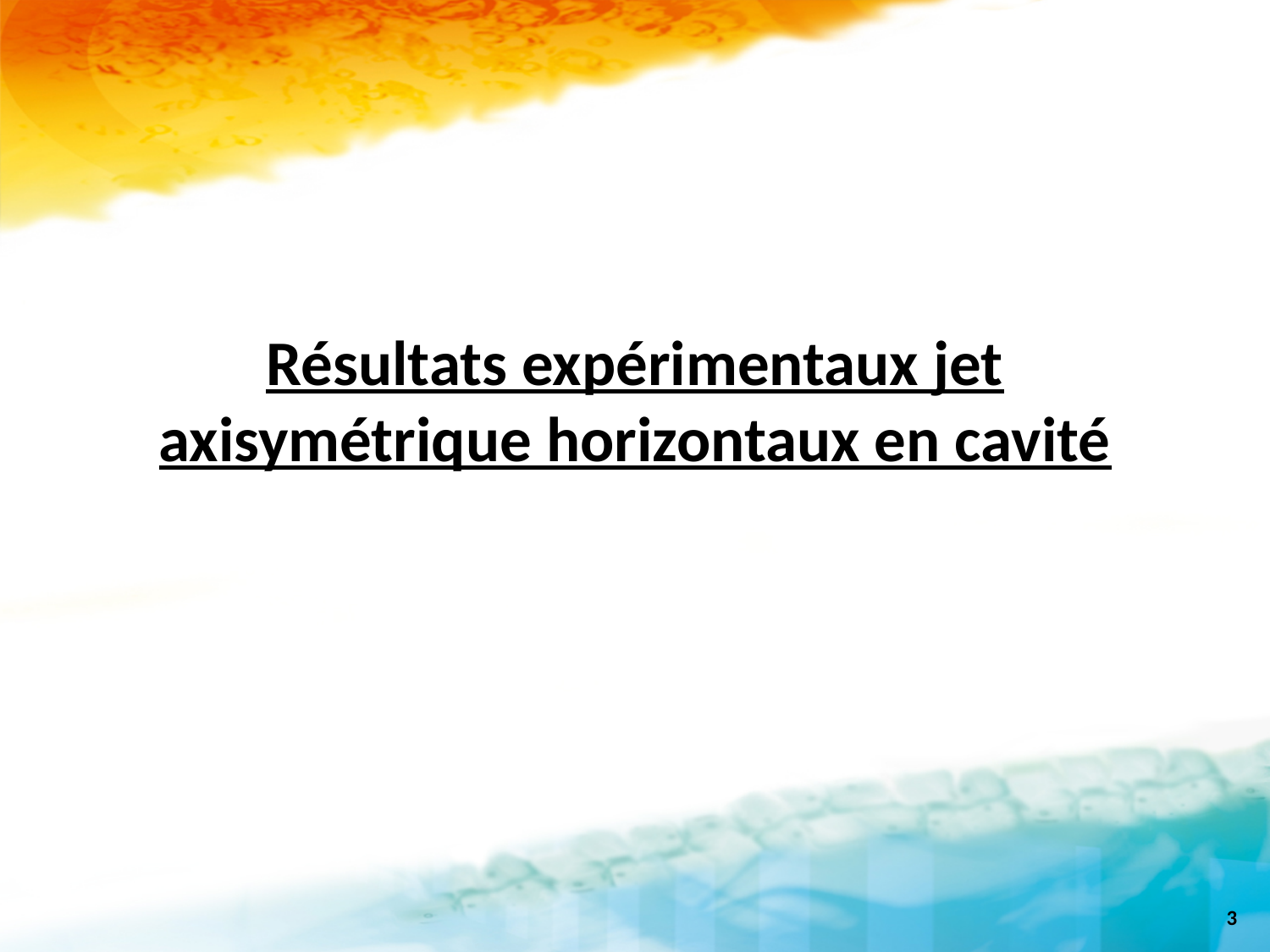

# Résultats expérimentaux jet axisymétrique horizontaux en cavité
3